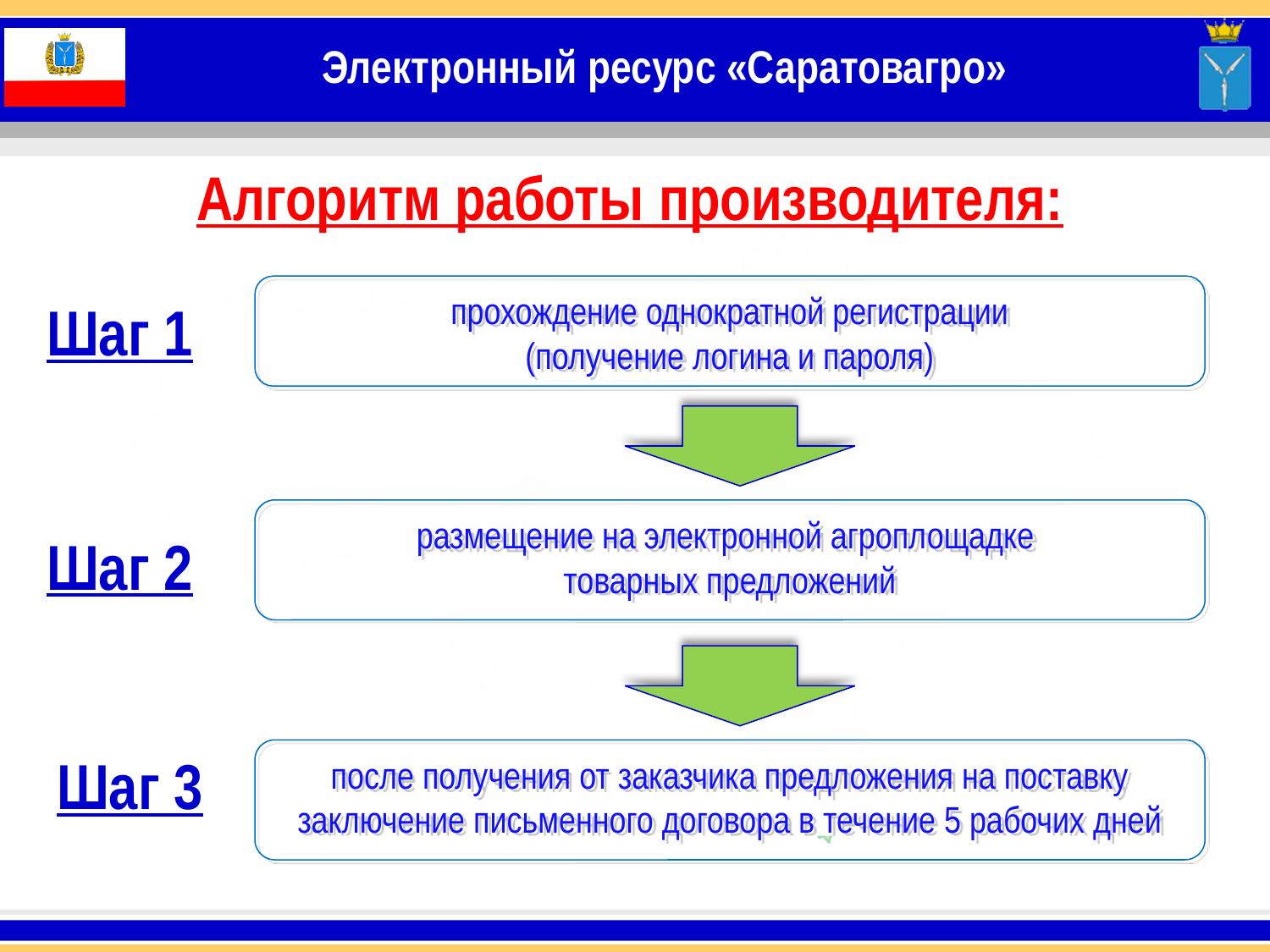

Электронный ресурс «Саратовагро»
Алгоритм работы производителя:

прохождение однократной регистрации
(получение логина и пароля)

Шаг 1

размещение на электронной агроплощадке
товарных предложений
Шаг 2

Шаг 3
после получения от заказчика предложения на поставку заключение письменного договора в течение 5 рабочих дней